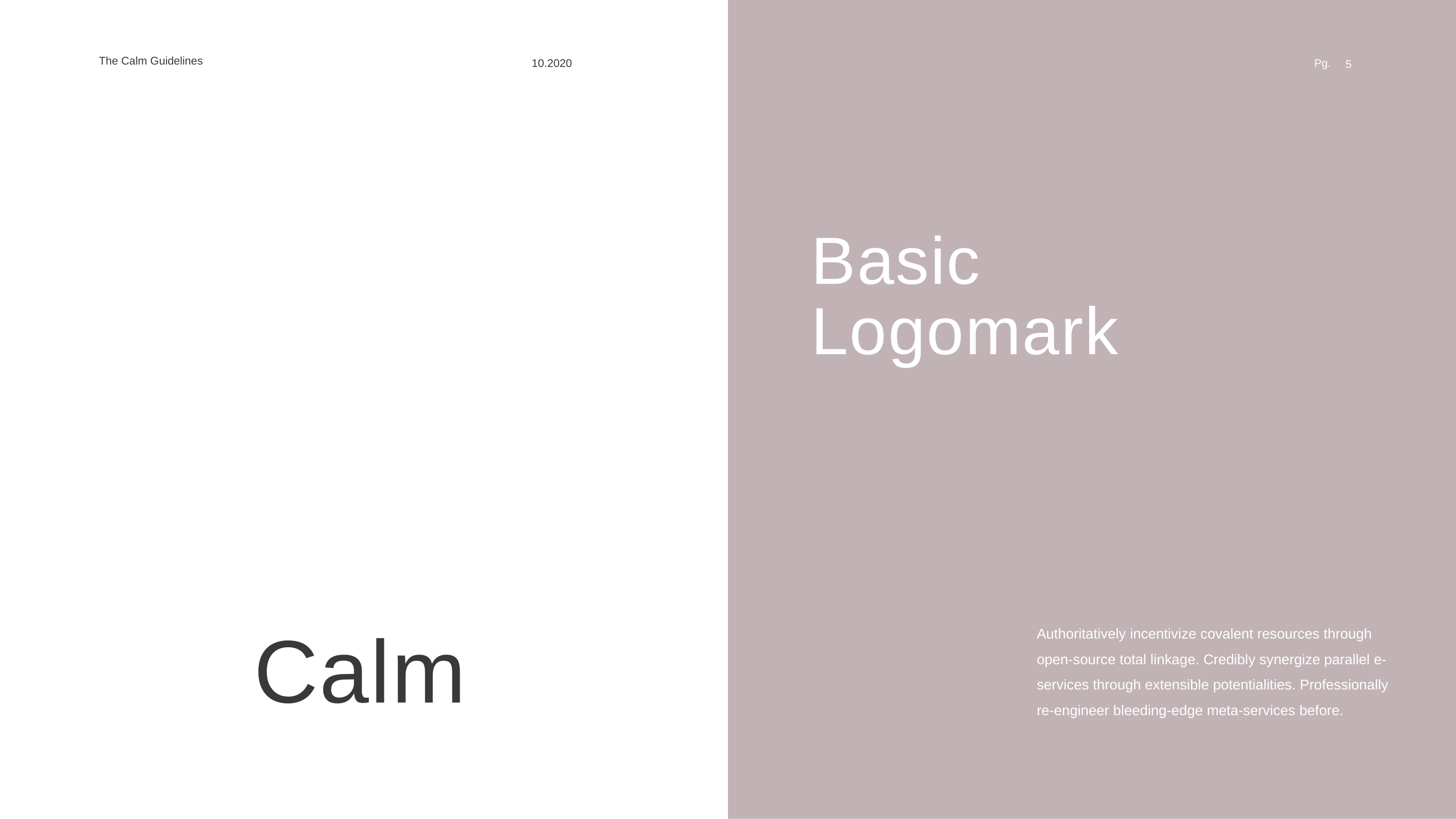

Basic
Logomark

Authoritatively incentivize covalent resources through open-source total linkage. Credibly synergize parallel e-services through extensible potentialities. Professionally re-engineer bleeding-edge meta-services before.
Calm